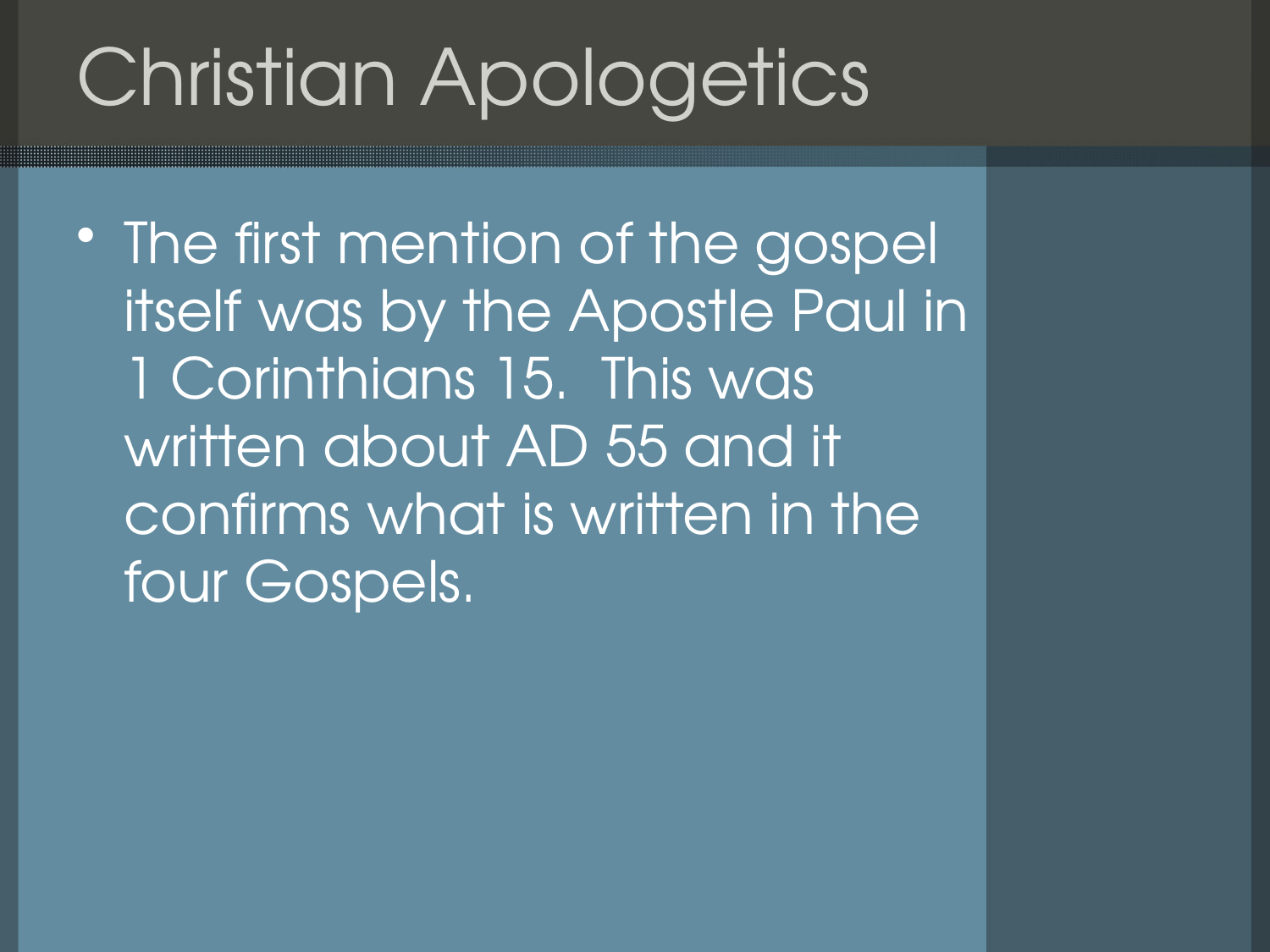

# Christian Apologetics
The first mention of the gospel itself was by the Apostle Paul in 1 Corinthians 15.  This was written about AD 55 and it confirms what is written in the four Gospels.